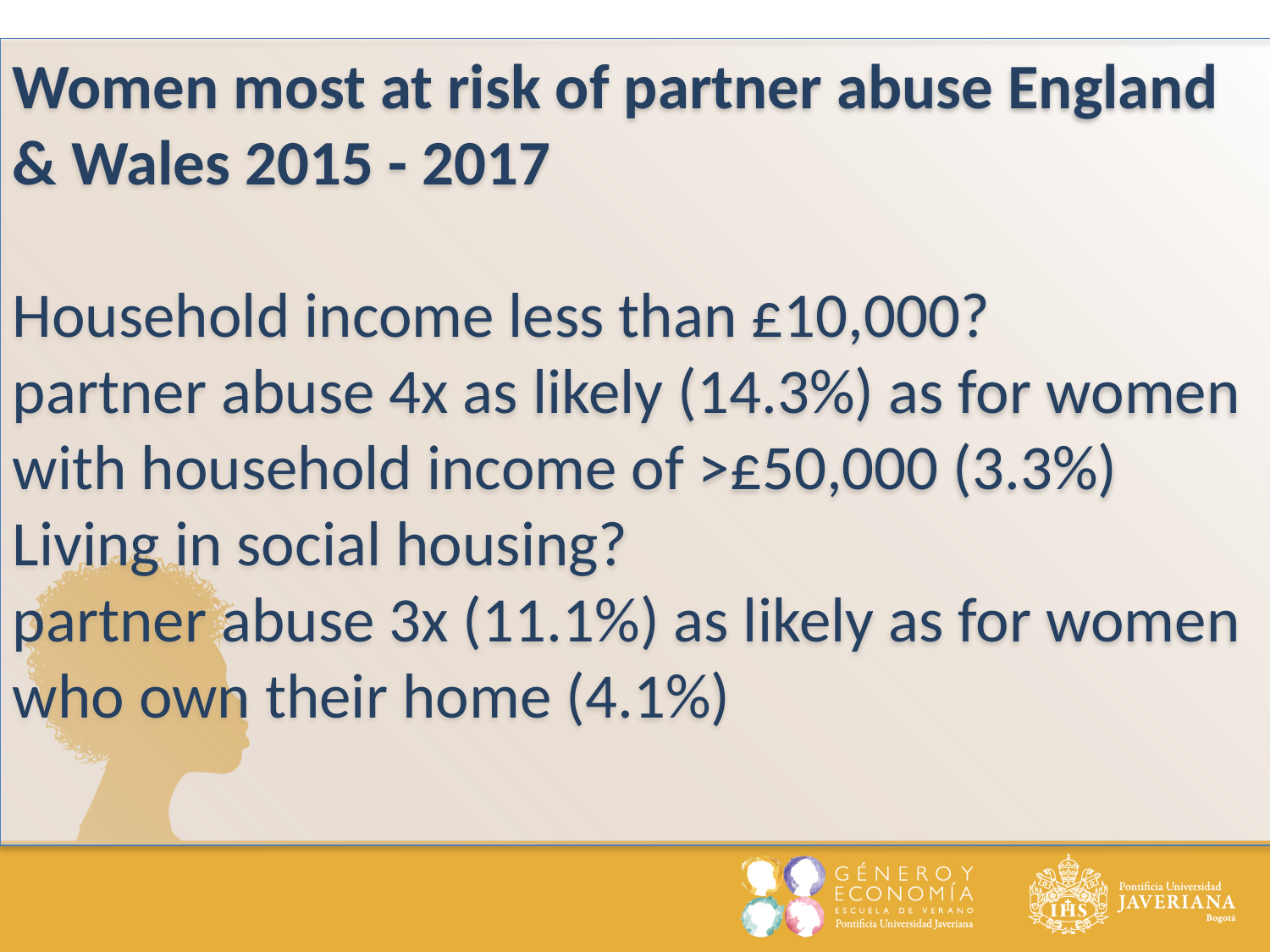

Women most at risk of partner abuse England & Wales 2015 - 2017

Household income less than £10,000?
partner abuse 4x as likely (14.3%) as for women with household income of >£50,000 (3.3%)
Living in social housing?
partner abuse 3x (11.1%) as likely as for women who own their home (4.1%)